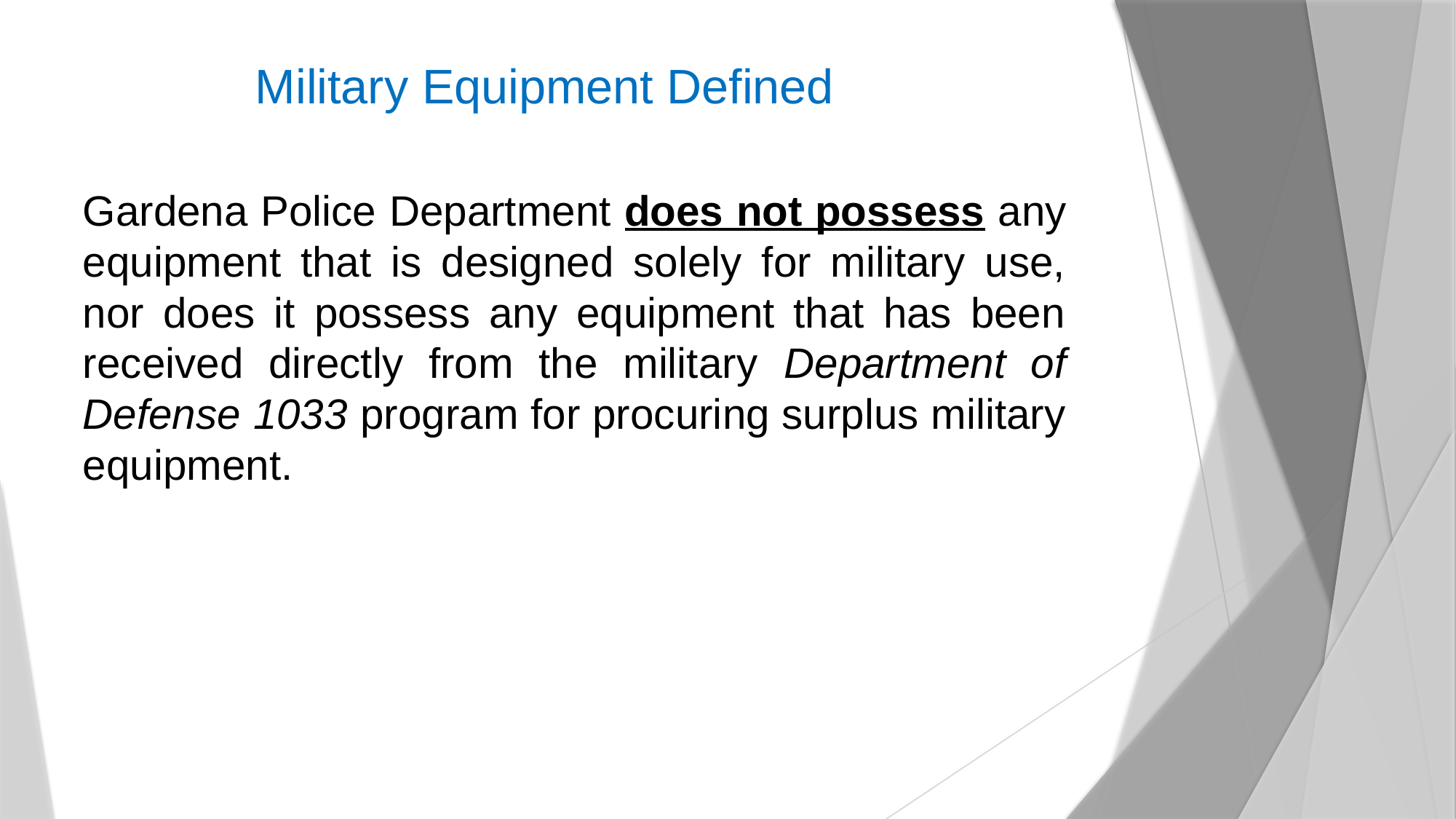

Military Equipment Defined
Gardena Police Department does not possess any equipment that is designed solely for military use, nor does it possess any equipment that has been received directly from the military Department of Defense 1033 program for procuring surplus military equipment.